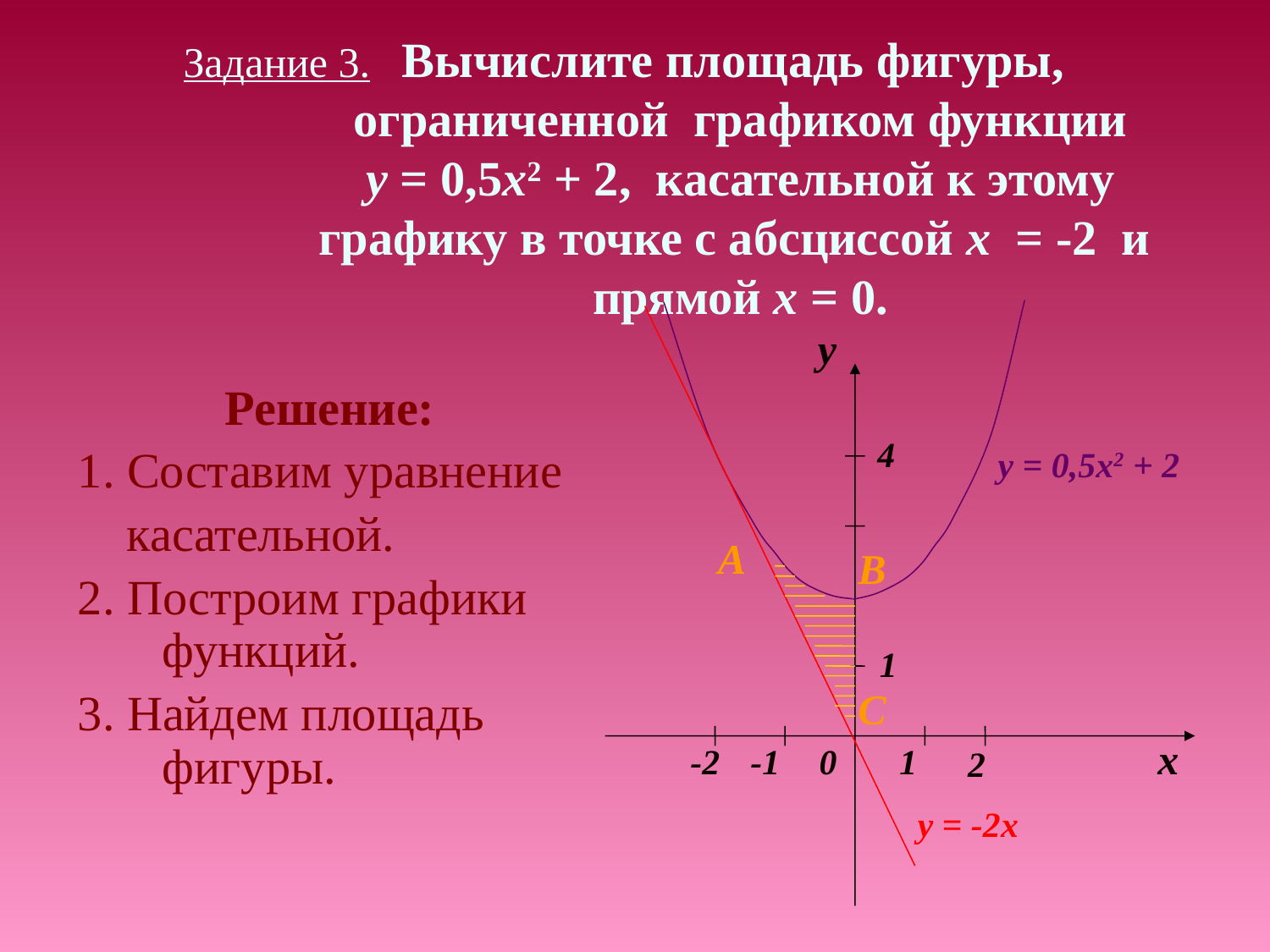

# Задание 3.   Вычислите площадь фигуры, ограниченной  графиком функции y = 0,5x2 + 2,  касательной к этому графику в точке с абсциссой х  = -2  и прямой х = 0.

y

Решение:
1. Составим уравнение
    касательной.
2. Построим графики функций.
3. Найдем площадь фигуры.
4
у = 0,5х2 + 2

А

B

1

C

х
-2
-1
0
1

2
у = -2х